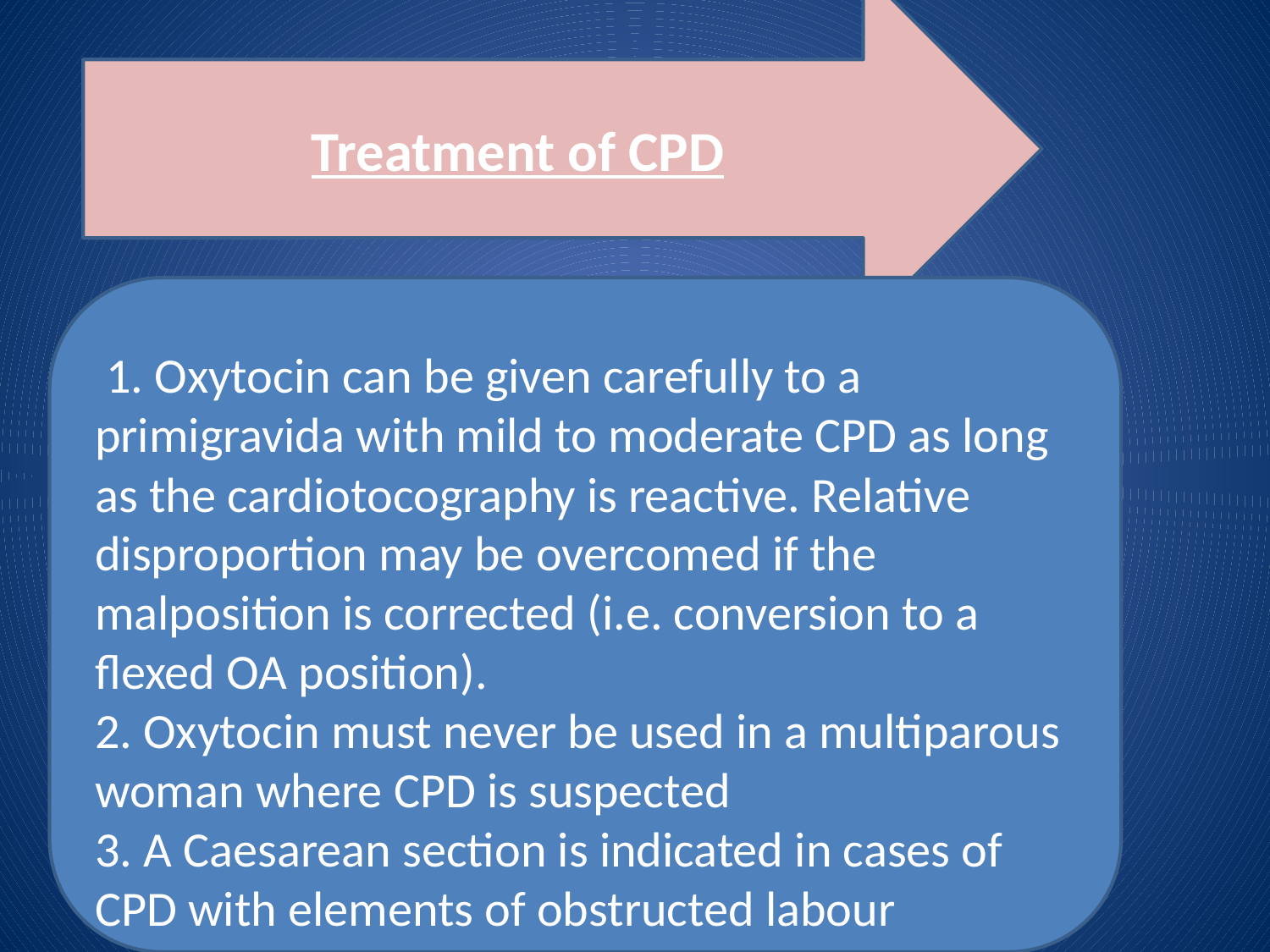

Treatment of CPD
 
 
 1. Oxytocin can be given carefully to a primigravida with mild to moderate CPD as long as the cardiotocography is reactive. Relative disproportion may be overcomed if the malposition is corrected (i.e. conversion to a flexed OA position).
2. Oxytocin must never be used in a multiparous woman where CPD is suspected
3. A Caesarean section is indicated in cases of CPD with elements of obstructed labour

35